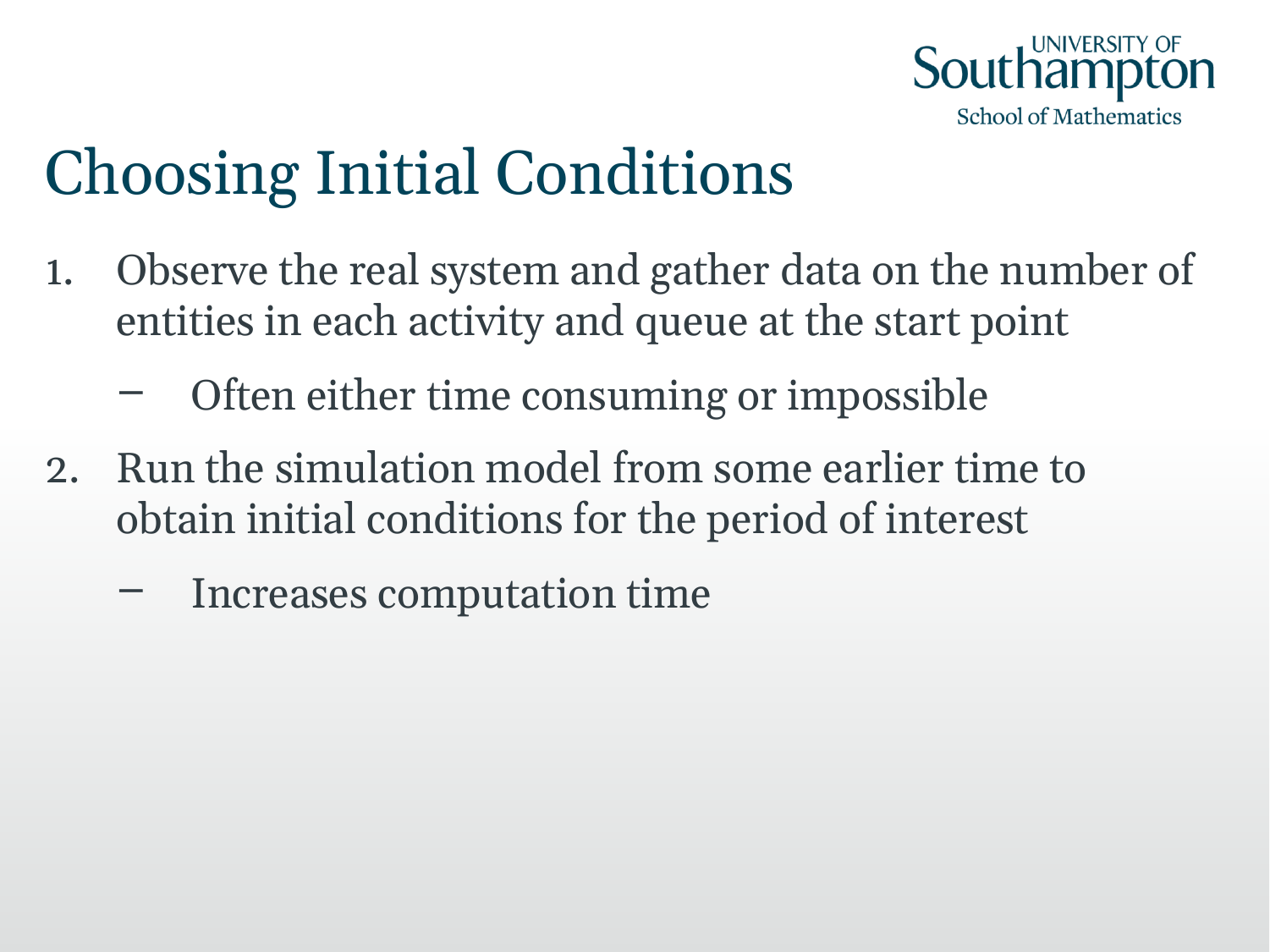

# Choosing Initial Conditions
Observe the real system and gather data on the number of entities in each activity and queue at the start point
Often either time consuming or impossible
Run the simulation model from some earlier time to obtain initial conditions for the period of interest
Increases computation time